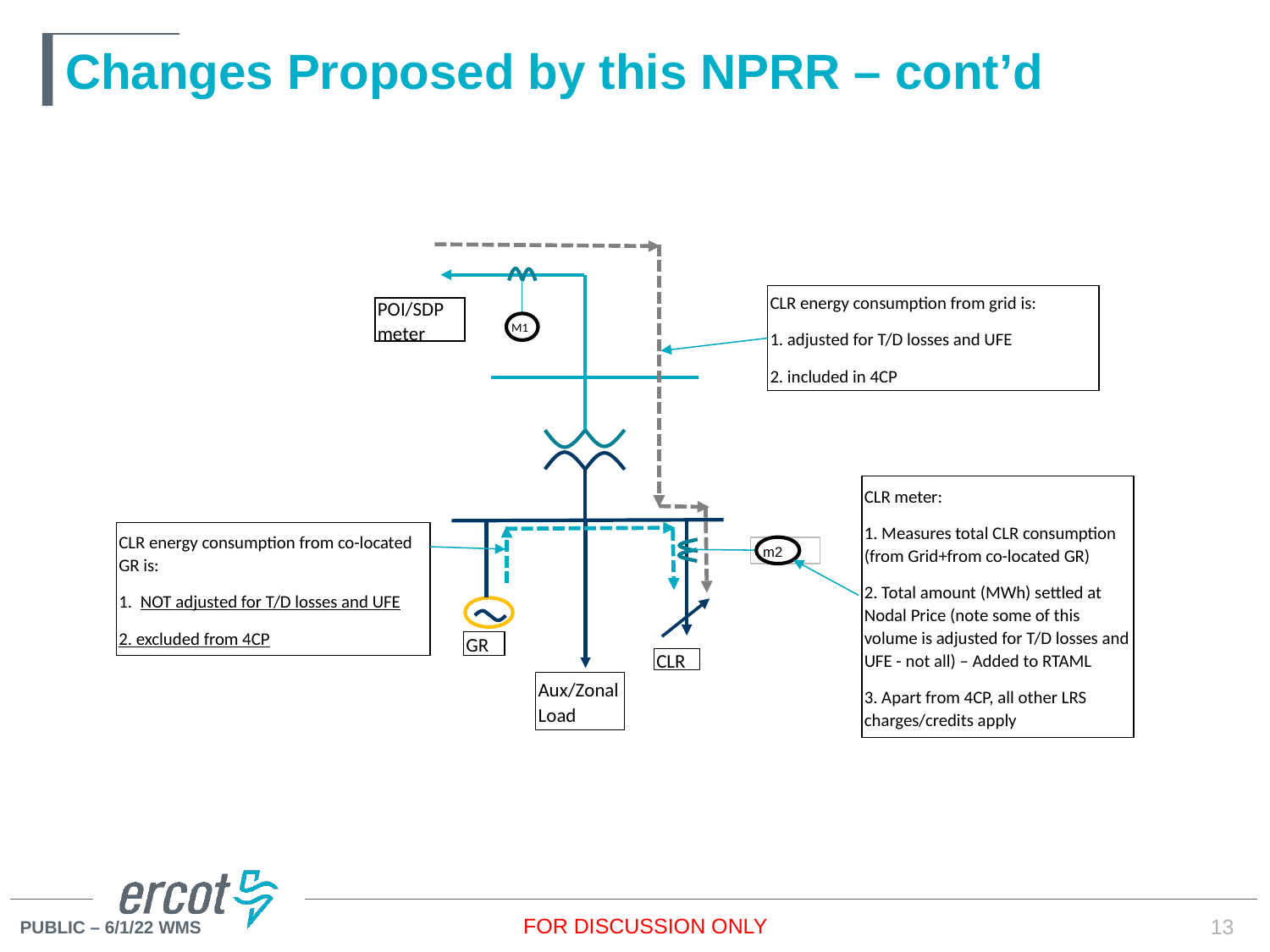

# Changes Proposed by this NPRR – cont’d

M1
POI/SDP meter

GR
CLR
CLR meter:
1. Measures total CLR consumption (from Grid+from co-located GR)
2. Total amount (MWh) settled at Nodal Price (note some of this volume is adjusted for T/D losses and UFE - not all) – Added to RTAML
3. Apart from 4CP, all other LRS charges/credits apply
m2

Aux/Zonal Load
CLR energy consumption from grid is:
1. adjusted for T/D losses and UFE
2. included in 4CP
CLR energy consumption from co-located GR is:
1.  NOT adjusted for T/D losses and UFE
2. excluded from 4CP
FOR DISCUSSION ONLY
13